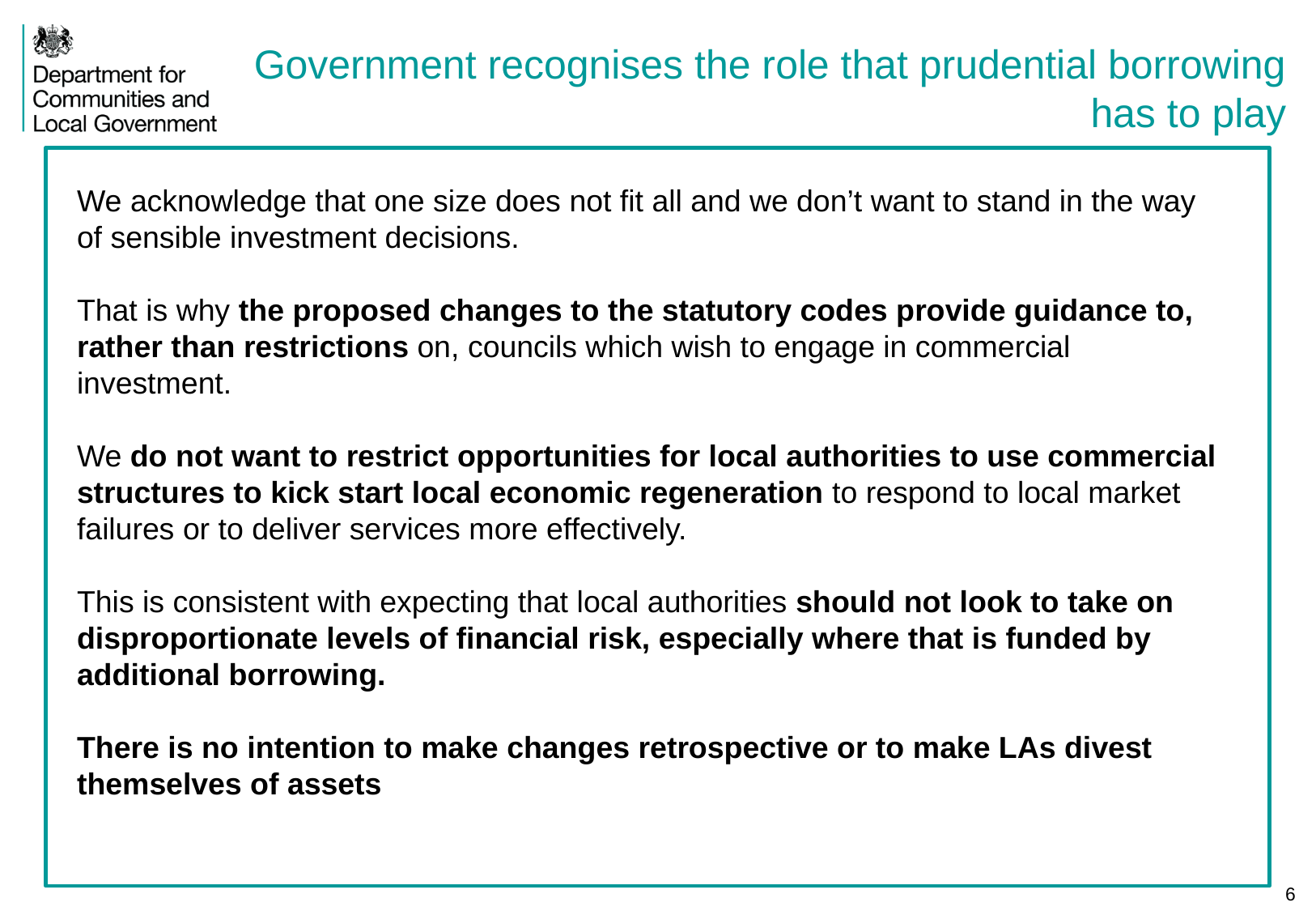

Government recognises the role that prudential borrowing has to play

We acknowledge that one size does not fit all and we don’t want to stand in the way of sensible investment decisions.

That is why the proposed changes to the statutory codes provide guidance to, rather than restrictions on, councils which wish to engage in commercial investment.

We do not want to restrict opportunities for local authorities to use commercial structures to kick start local economic regeneration to respond to local market failures or to deliver services more effectively.

This is consistent with expecting that local authorities should not look to take on disproportionate levels of financial risk, especially where that is funded by additional borrowing.

There is no intention to make changes retrospective or to make LAs divest themselves of assets